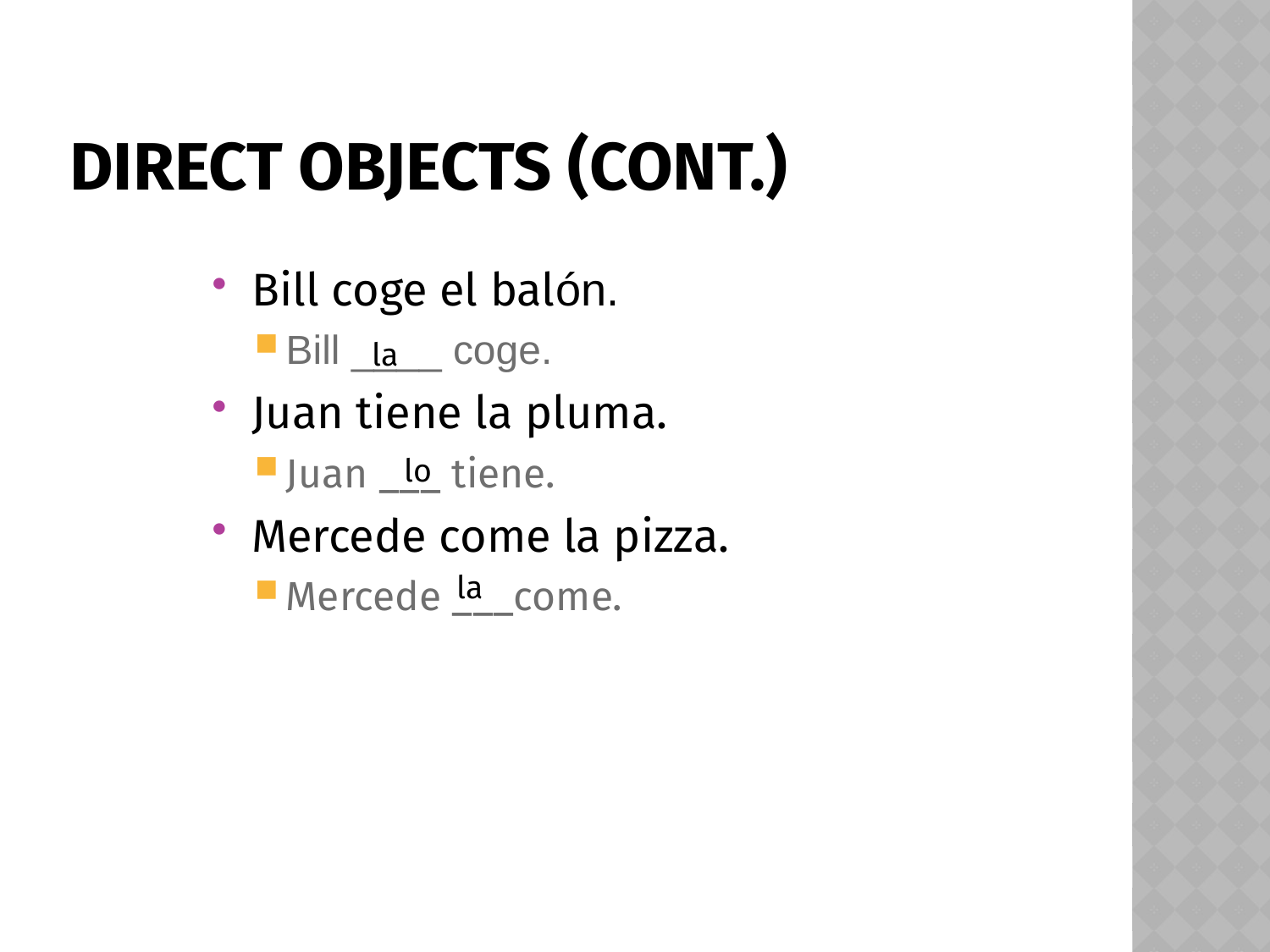

# Direct Objects (cont.)
Bill coge el balón.
Bill ____ coge.
Juan tiene la pluma.
Juan ___ tiene.
Mercede come la pizza.
Mercede ___come.
la
lo
la